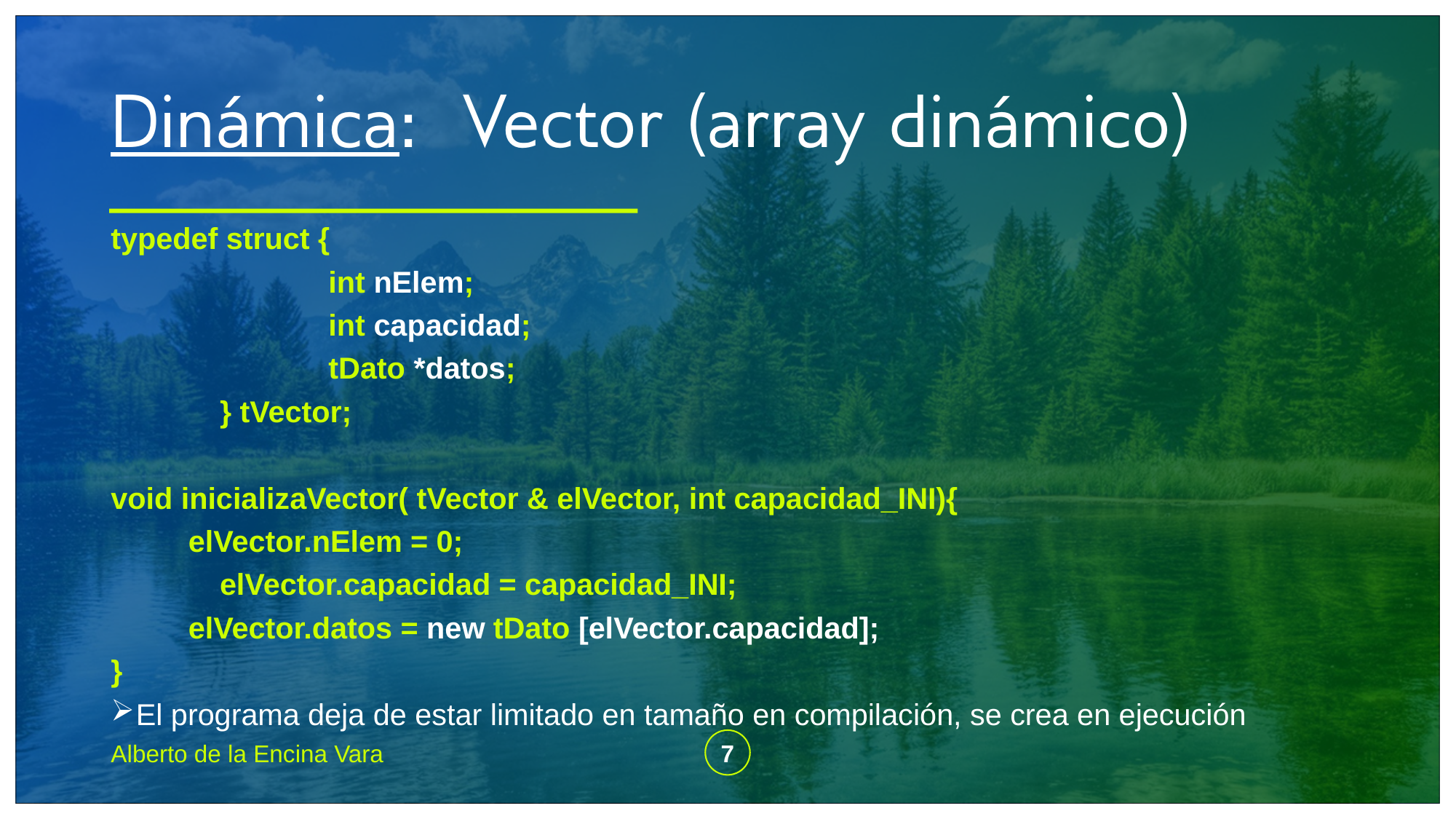

# Dinámica:  Vector (array dinámico)
typedef struct {
                          int nElem;
                          int capacidad;
                          tDato *datos;
             } tVector;

void inicializaVector( tVector & elVector, int capacidad_INI){
	elVector.nElem = 0;
             elVector.capacidad = capacidad_INI;
	elVector.datos = new tDato [elVector.capacidad];
}
El programa deja de estar limitado en tamaño en compilación, se crea en ejecución
Alberto de la Encina Vara
7